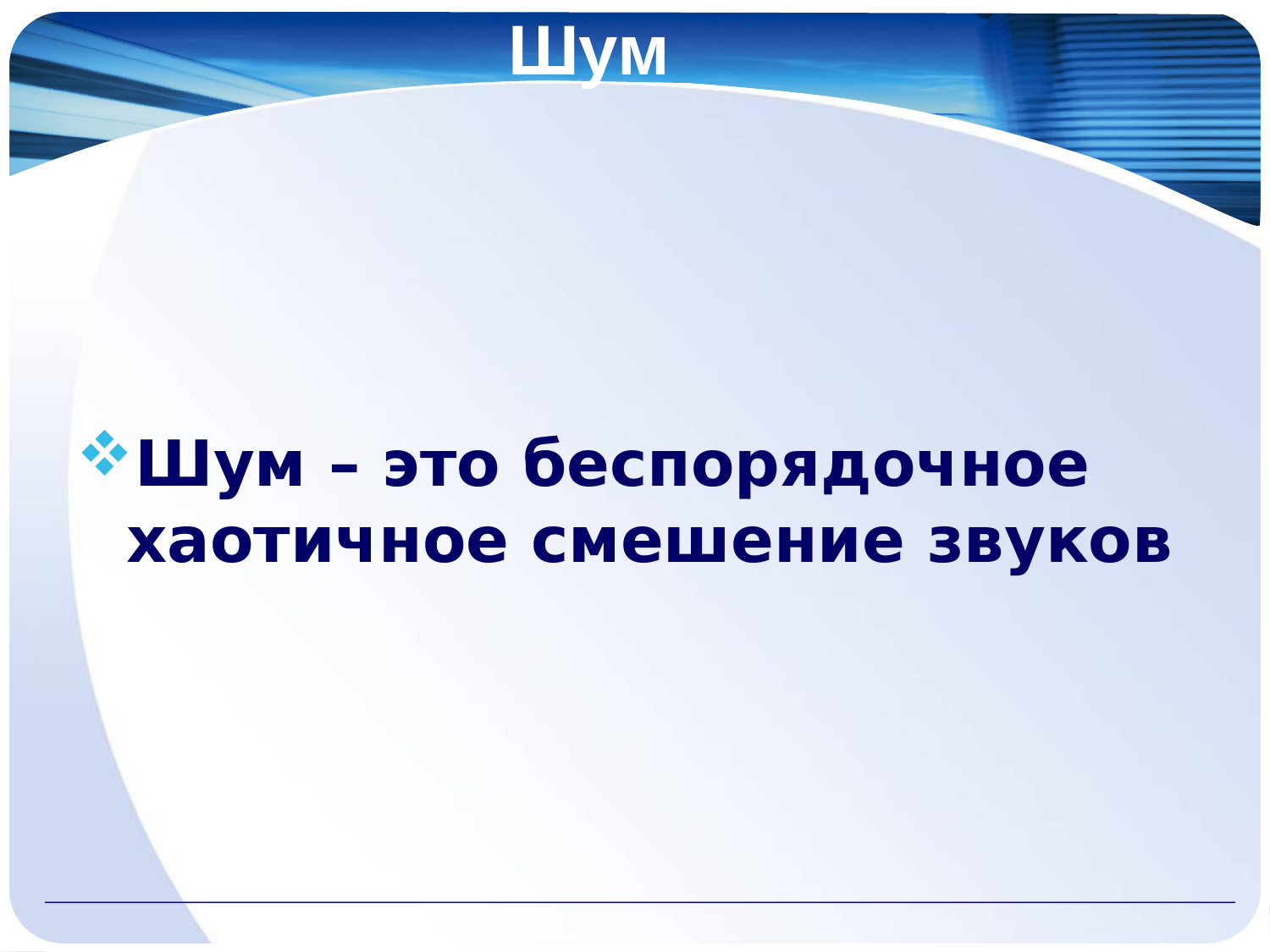

# Шум

Шум – это беспорядочное хаотичное смешение звуков